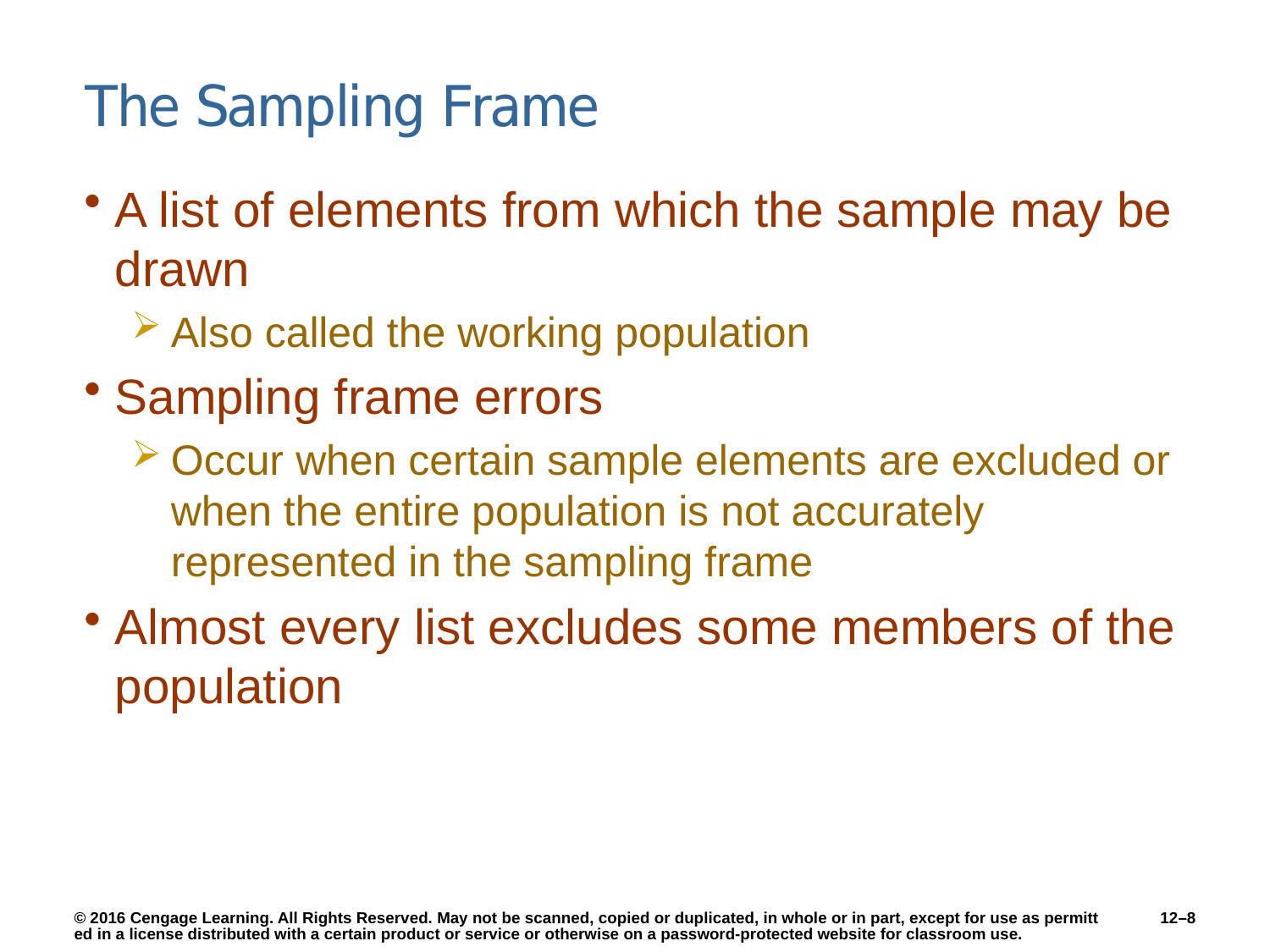

# The Sampling Frame
A list of elements from which the sample may be drawn
Also called the working population
Sampling frame errors
Occur when certain sample elements are excluded or when the entire population is not accurately represented in the sampling frame
Almost every list excludes some members of the population
12–8
© 2016 Cengage Learning. All Rights Reserved. May not be scanned, copied or duplicated, in whole or in part, except for use as permitted in a license distributed with a certain product or service or otherwise on a password-protected website for classroom use.